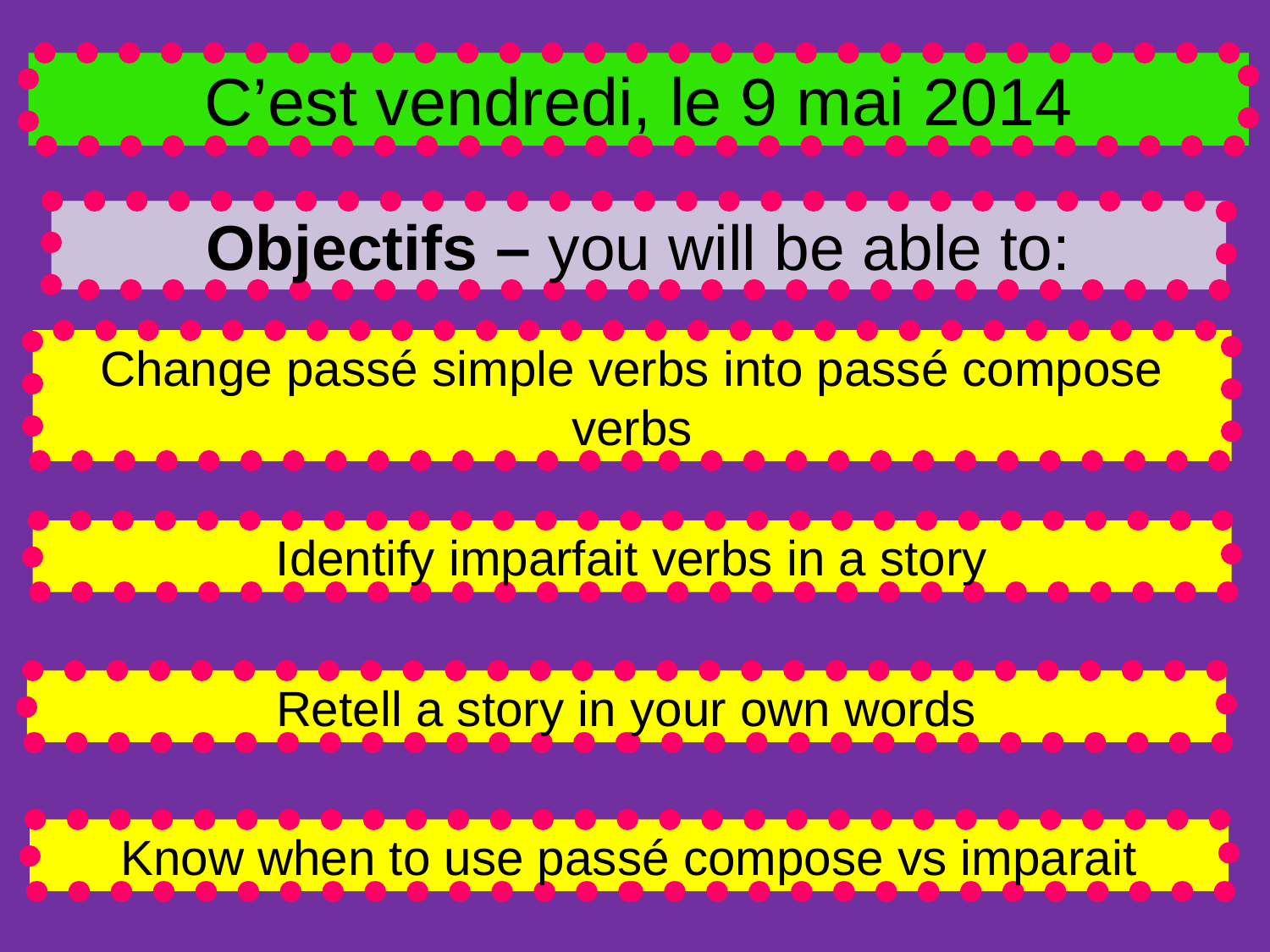

C’est vendredi, le 9 mai 2014
Objectifs – you will be able to:
Change passé simple verbs into passé compose verbs
Identify imparfait verbs in a story
Retell a story in your own words
Know when to use passé compose vs imparait